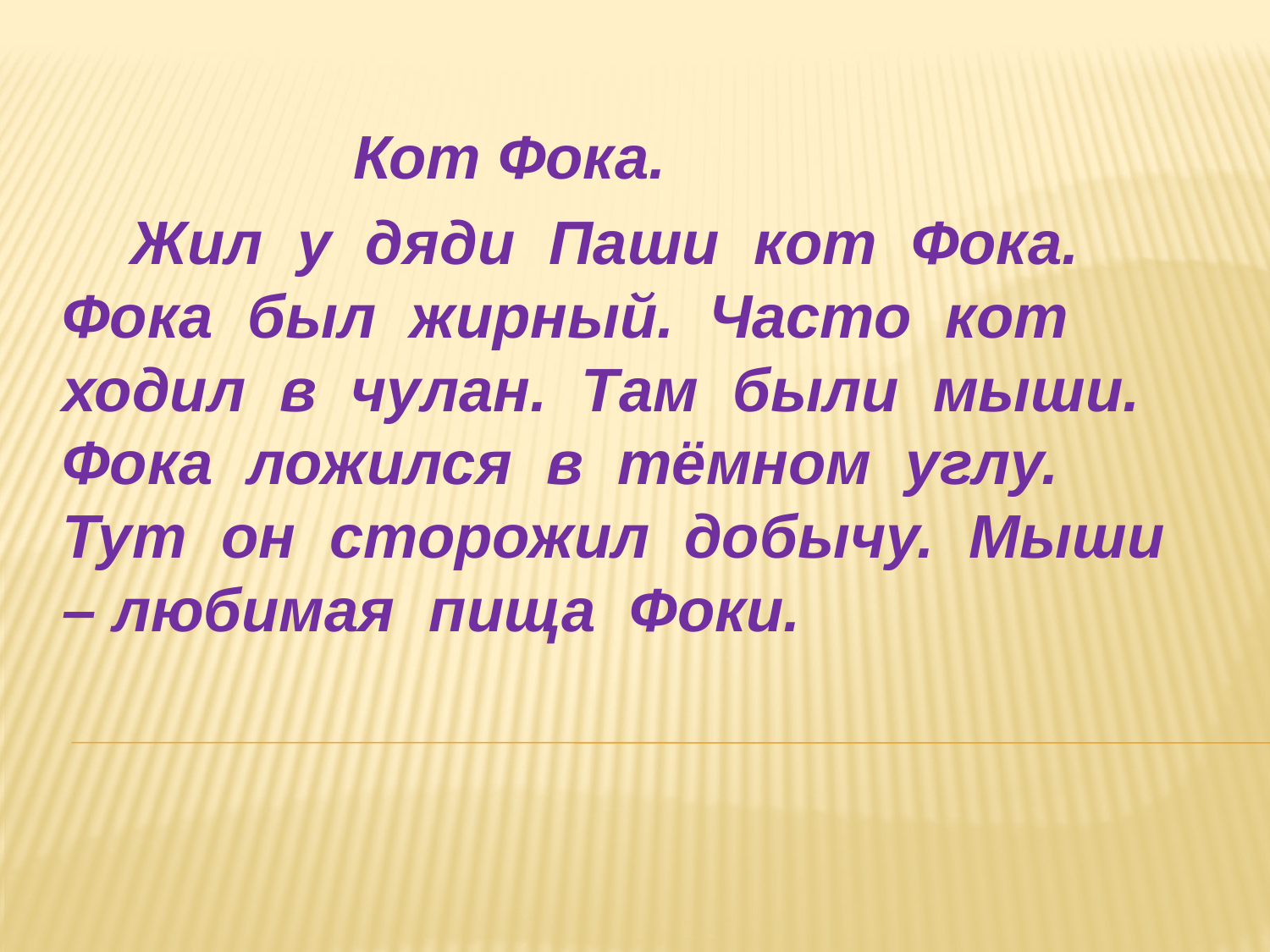

Кот Фока.
    Жил  у  дяди  Паши  кот  Фока.  Фока  был  жирный.  Часто  кот  ходил  в  чулан.  Там  были  мыши.  Фока  ложился  в  тёмном  углу.  Тут  он  сторожил  добычу.  Мыши – любимая  пища  Фоки.